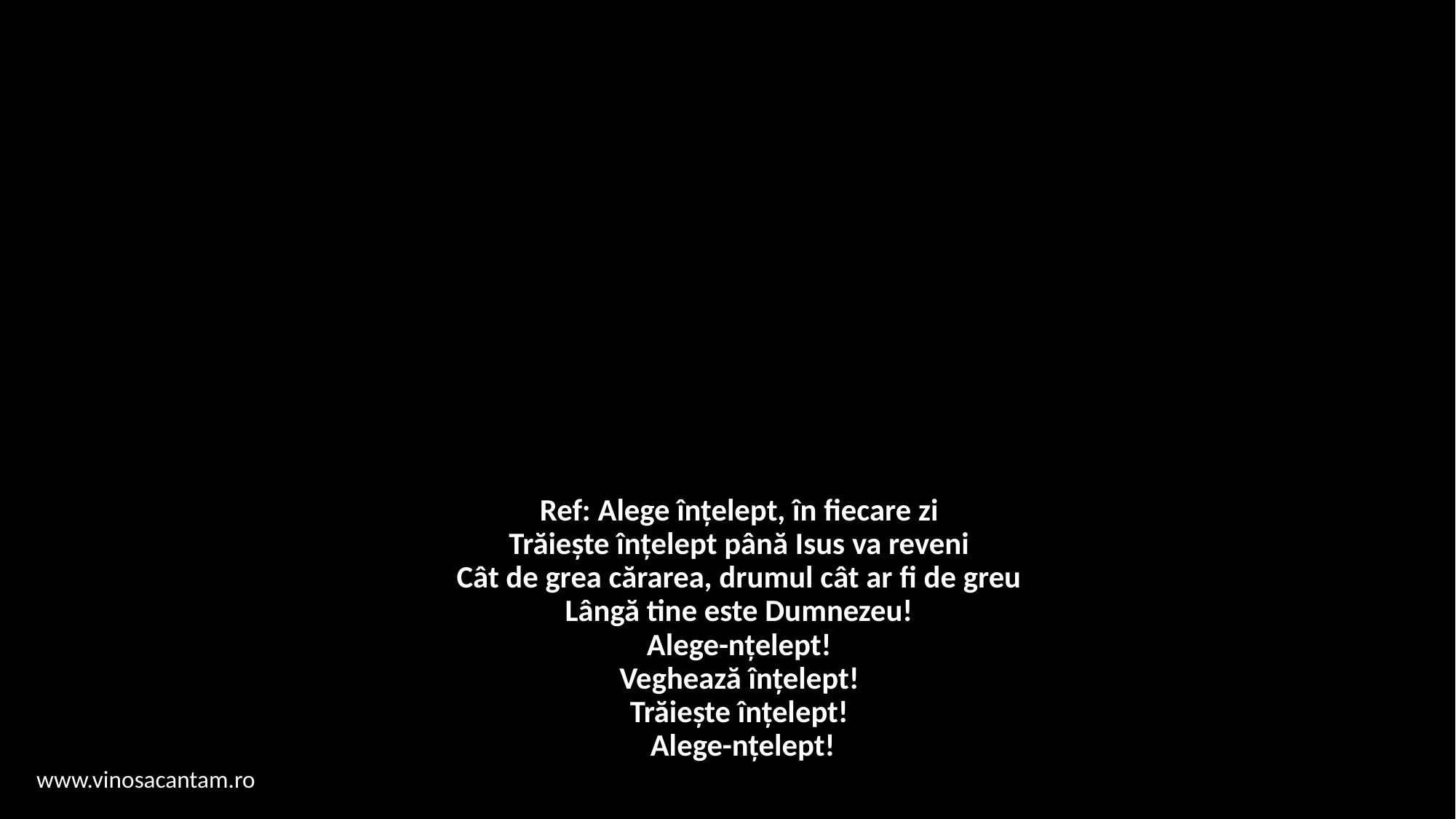

# Ref: Alege înțelept, în fiecare zi Trăiește înțelept până Isus va reveni Cât de grea cărarea, drumul cât ar fi de greu Lângă tine este Dumnezeu! Alege-nțelept! Veghează înțelept! Trăiește înțelept! Alege-nțelept!
www.vinosacantam.ro